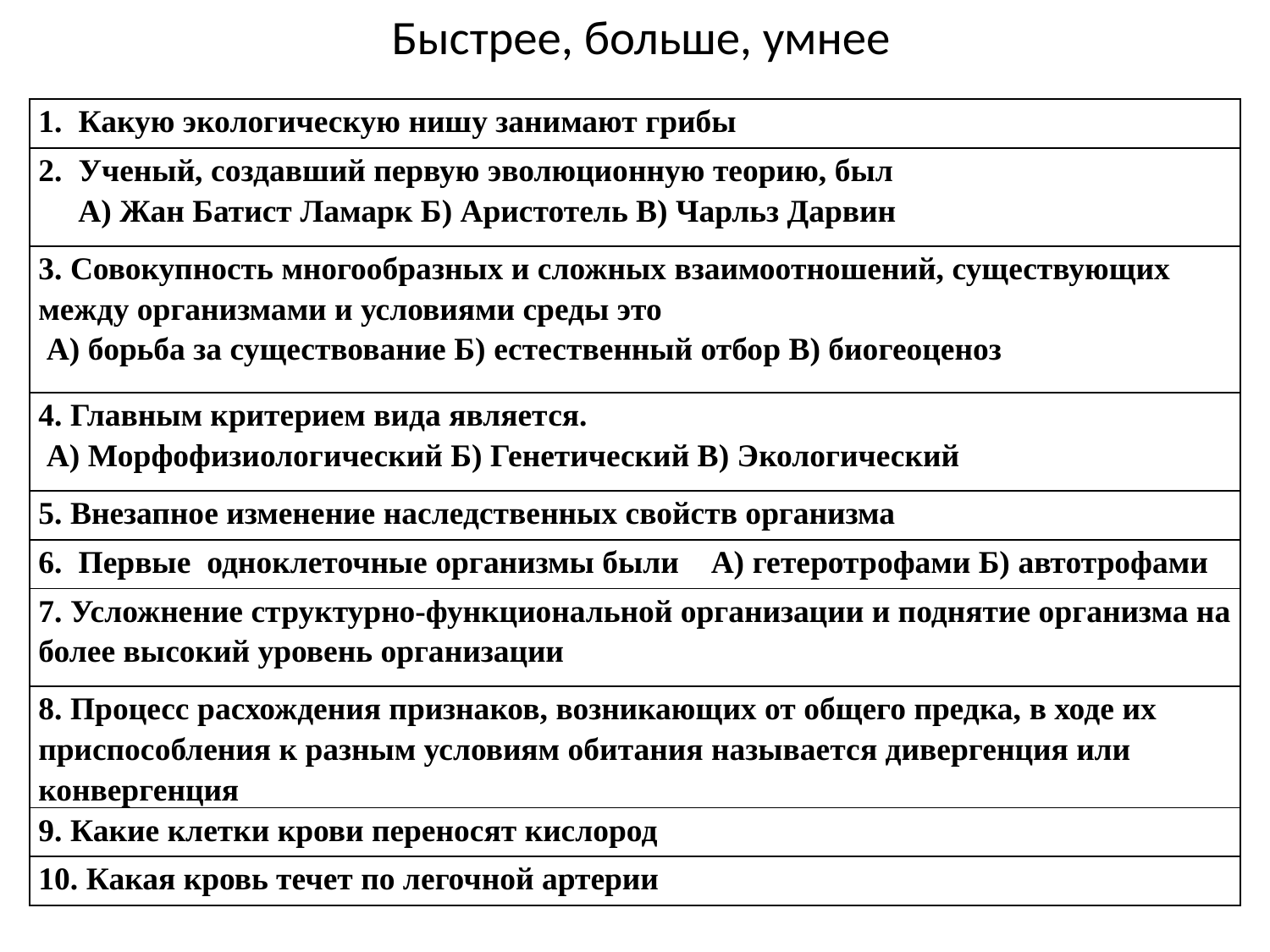

# Быстрее, больше, умнее
| 1. Какую экологическую нишу занимают грибы |
| --- |
| 2. Ученый, создавший первую эволюционную теорию, был А) Жан Батист Ламарк Б) Аристотель В) Чарльз Дарвин |
| 3. Совокупность многообразных и сложных взаимоотношений, существующих между организмами и условиями среды это А) борьба за существование Б) естественный отбор В) биогеоценоз |
| 4. Главным критерием вида является. А) Морфофизиологический Б) Генетический В) Экологический |
| 5. Внезапное изменение наследственных свойств организма |
| 6. Первые одноклеточные организмы были А) гетеротрофами Б) автотрофами |
| 7. Усложнение структурно-функциональной организации и поднятие организма на более высокий уровень организации |
| 8. Процесс расхождения признаков, возникающих от общего предка, в ходе их приспособления к разным условиям обитания называется дивергенция или конвергенция |
| 9. Какие клетки крови переносят кислород |
| 10. Какая кровь течет по легочной артерии |